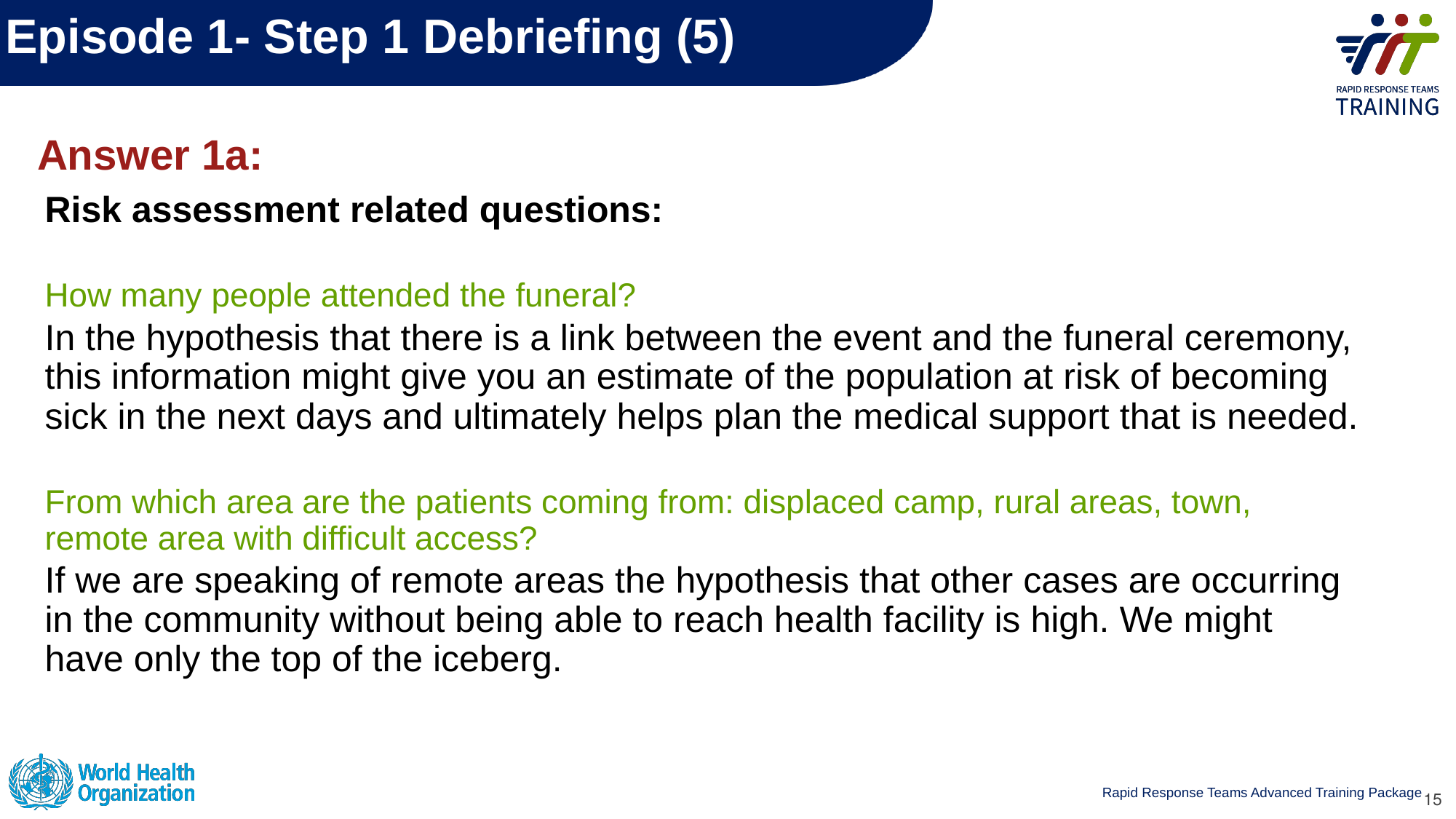

Episode 1- Step 1 Debriefing (5)
Answer 1a:
Risk assessment related questions:

How many people attended the funeral?
In the hypothesis that there is a link between the event and the funeral ceremony, this information might give you an estimate of the population at risk of becoming sick in the next days and ultimately helps plan the medical support that is needed.

From which area are the patients coming from: displaced camp, rural areas, town, remote area with difficult access?
If we are speaking of remote areas the hypothesis that other cases are occurring in the community without being able to reach health facility is high. We might have only the top of the iceberg.